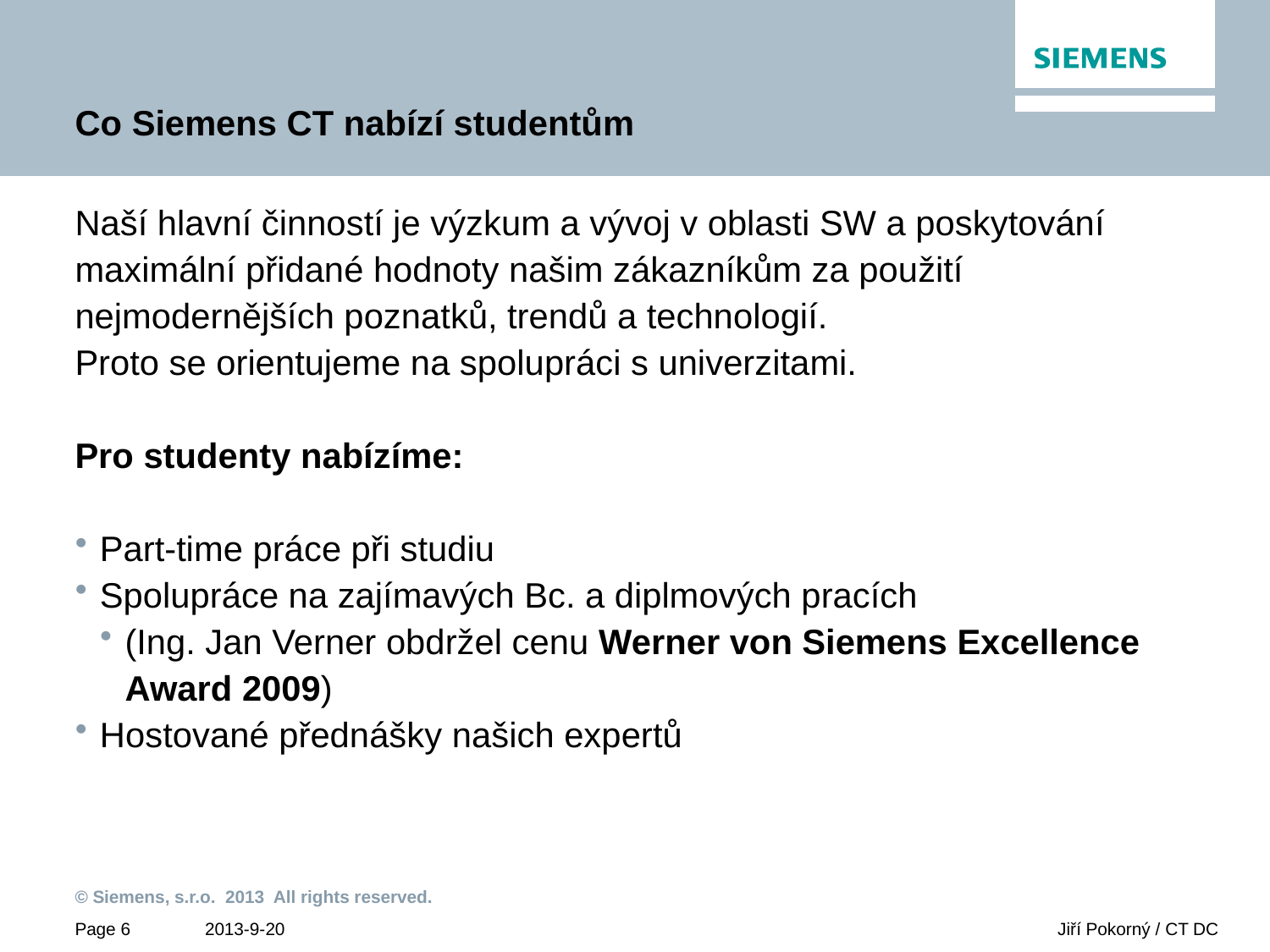

# Co Siemens CT nabízí studentům
Naší hlavní činností je výzkum a vývoj v oblasti SW a poskytování maximální přidané hodnoty našim zákazníkům za použití nejmodernějších poznatků, trendů a technologií.
Proto se orientujeme na spolupráci s univerzitami.

Pro studenty nabízíme:

Part-time práce při studiu
Spolupráce na zajímavých Bc. a diplmových pracích
(Ing. Jan Verner obdržel cenu Werner von Siemens Excellence Award 2009)
Hostované přednášky našich expertů